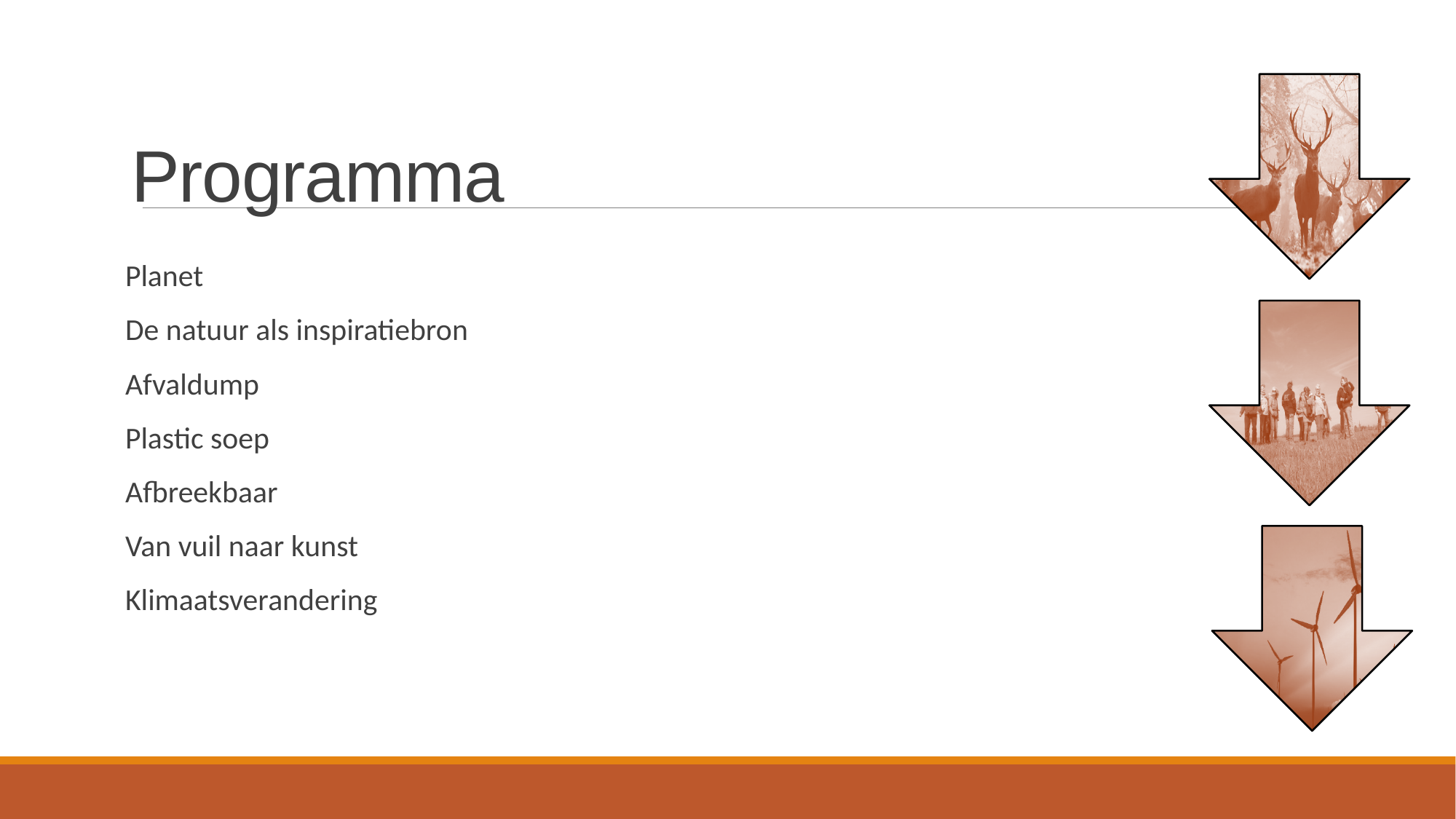

# Programma

Planet
De natuur als inspiratiebron
Afvaldump
Plastic soep
Afbreekbaar
Van vuil naar kunst
Klimaatsverandering